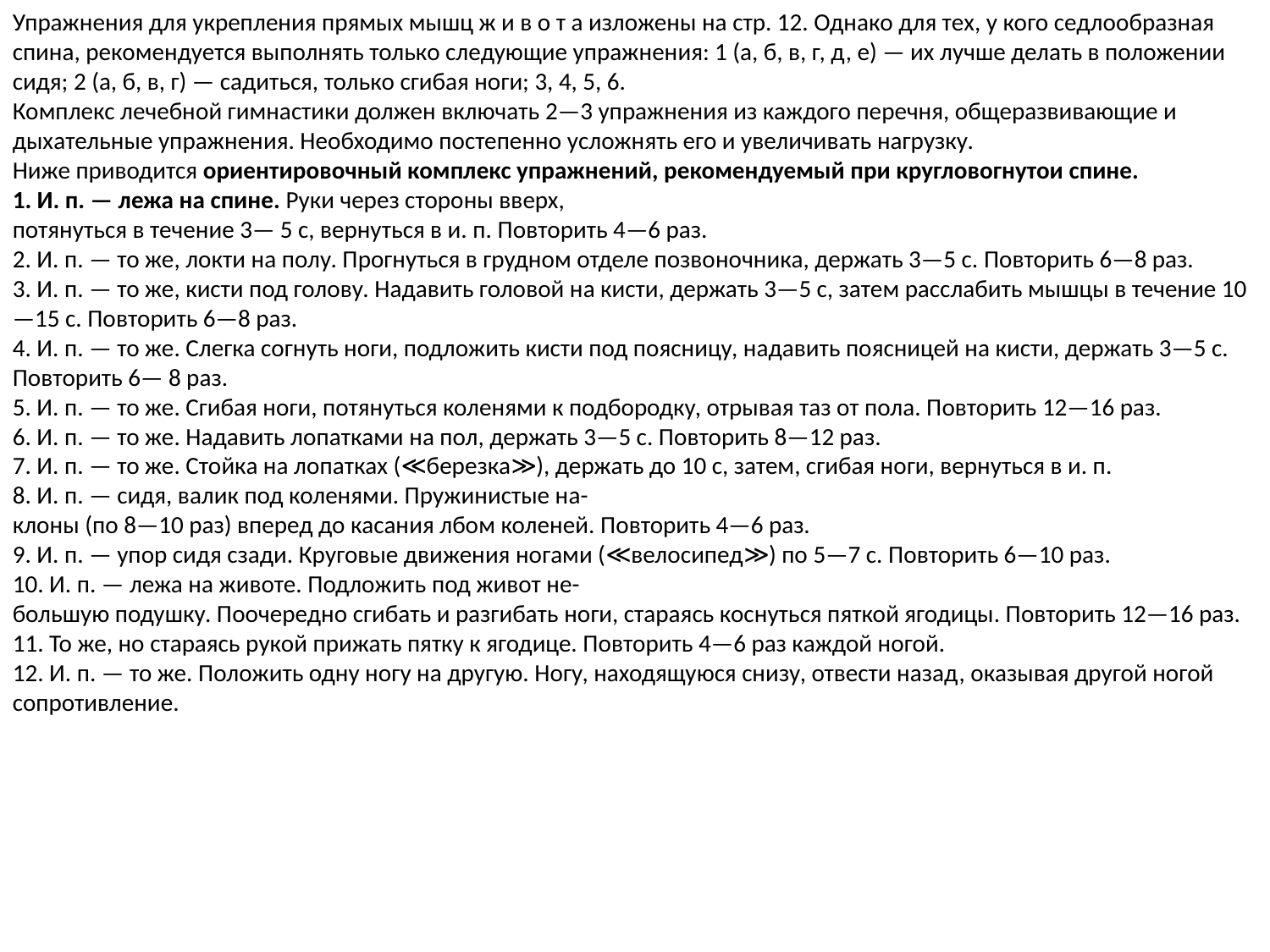

Упражнения для укрепления прямых мышц ж и в о т а изложены на стр. 12. Однако для тех, у кого седлообразная спина, рекомендуется выполнять только следующие упражнения: 1 (а, б, в, г, д, е) — их лучше делать в положении сидя; 2 (а, б, в, г) — садиться, только сгибая ноги; 3, 4, 5, 6.
Комплекс лечебной гимнастики должен включать 2—3 упражнения из каждого перечня, общеразвивающие и дыхательные упражнения. Необходимо постепенно усложнять его и увеличивать нагрузку.
Ниже приводится ориентировочный комплекс упражнений, рекомендуемый при кругловогнутои спине.
1. И. п. — лежа на спине. Руки через стороны вверх,
потянуться в течение 3— 5 с, вернуться в и. п. Повторить 4—6 раз.
2. И. п. — то же, локти на полу. Прогнуться в грудном отделе позвоночника, держать 3—5 с. Повторить 6—8 раз.
3. И. п. — то же, кисти под голову. Надавить головой на кисти, держать 3—5 с, затем расслабить мышцы в течение 10—15 с. Повторить 6—8 раз.
4. И. п. — то же. Слегка согнуть ноги, подложить кисти под поясницу, надавить поясницей на кисти, держать 3—5 с. Повторить 6— 8 раз.
5. И. п. — то же. Сгибая ноги, потянуться коленями к подбородку, отрывая таз от пола. Повторить 12—16 раз.
6. И. п. — то же. Надавить лопатками на пол, держать 3—5 с. Повторить 8—12 раз.
7. И. п. — то же. Стойка на лопатках (≪березка≫), держать до 10 с, затем, сгибая ноги, вернуться в и. п.
8. И. п. — сидя, валик под коленями. Пружинистые на-
клоны (по 8—10 раз) вперед до касания лбом коленей. Повторить 4—6 раз.
9. И. п. — упор сидя сзади. Круговые движения ногами (≪велосипед≫) по 5—7 с. Повторить 6—10 раз.
10. И. п. — лежа на животе. Подложить под живот не-
большую подушку. Поочередно сгибать и разгибать ноги, стараясь коснуться пяткой ягодицы. Повторить 12—16 раз.
11. То же, но стараясь рукой прижать пятку к ягодице. Повторить 4—6 раз каждой ногой.
12. И. п. — то же. Положить одну ногу на другую. Ногу, находящуюся снизу, отвести назад, оказывая другой ногой сопротивление.